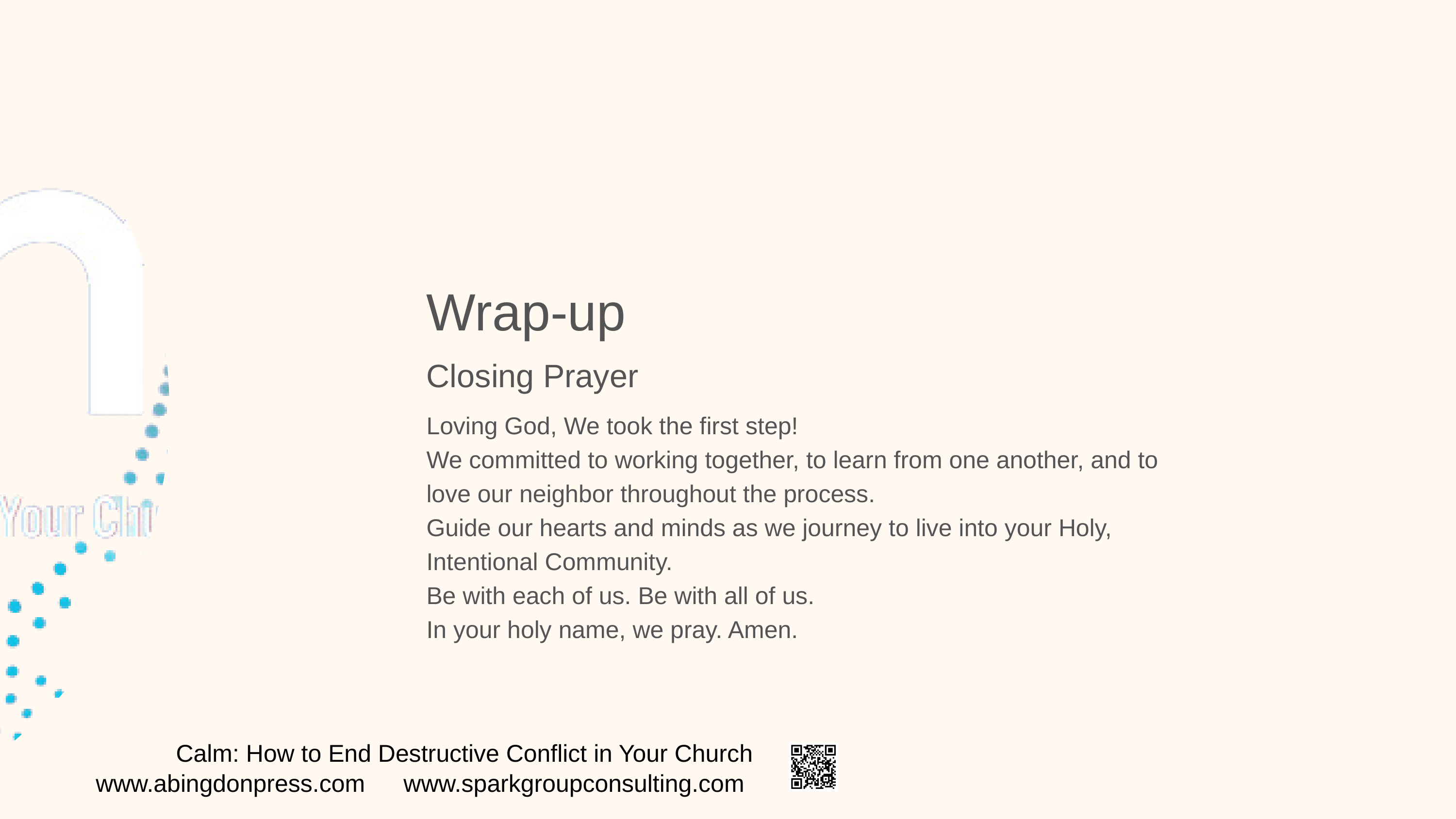

Wrap-up
Closing Prayer
Loving God, We took the first step!
We committed to working together, to learn from one another, and to love our neighbor throughout the process.
Guide our hearts and minds as we journey to live into your Holy, Intentional Community.
Be with each of us. Be with all of us.
In your holy name, we pray. Amen.
Calm: How to End Destructive Conflict in Your Church

www.abingdonpress.com
www.sparkgroupconsulting.com